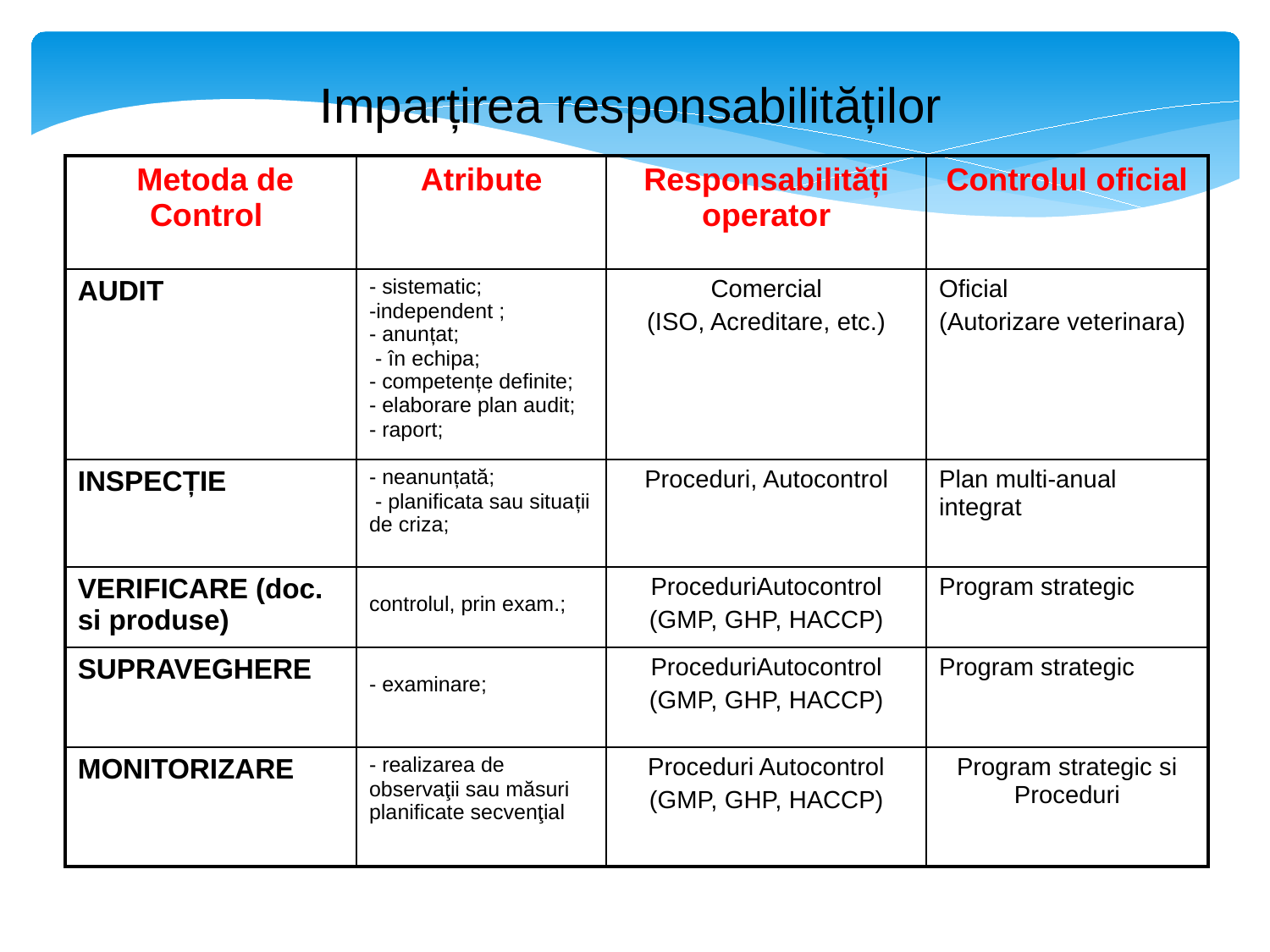

Imparțirea responsabilităților
| Metoda de Control | Atribute | Responsabilități operator | Controlul oficial |
| --- | --- | --- | --- |
| AUDIT | - sistematic; -independent ; - anunțat; - în echipa; - competențe definite; - elaborare plan audit; - raport; | Comercial (ISO, Acreditare, etc.) | Oficial (Autorizare veterinara) |
| INSPECȚIE | - neanunțată; - planificata sau situații de criza; | Proceduri, Autocontrol | Plan multi-anual integrat |
| VERIFICARE (doc. si produse) | controlul, prin exam.; | ProceduriAutocontrol (GMP, GHP, HACCP) | Program strategic |
| SUPRAVEGHERE | - examinare; | ProceduriAutocontrol (GMP, GHP, HACCP) | Program strategic |
| MONITORIZARE | - realizarea de observaţii sau măsuri planificate secvenţial | Proceduri Autocontrol (GMP, GHP, HACCP) | Program strategic si Proceduri |